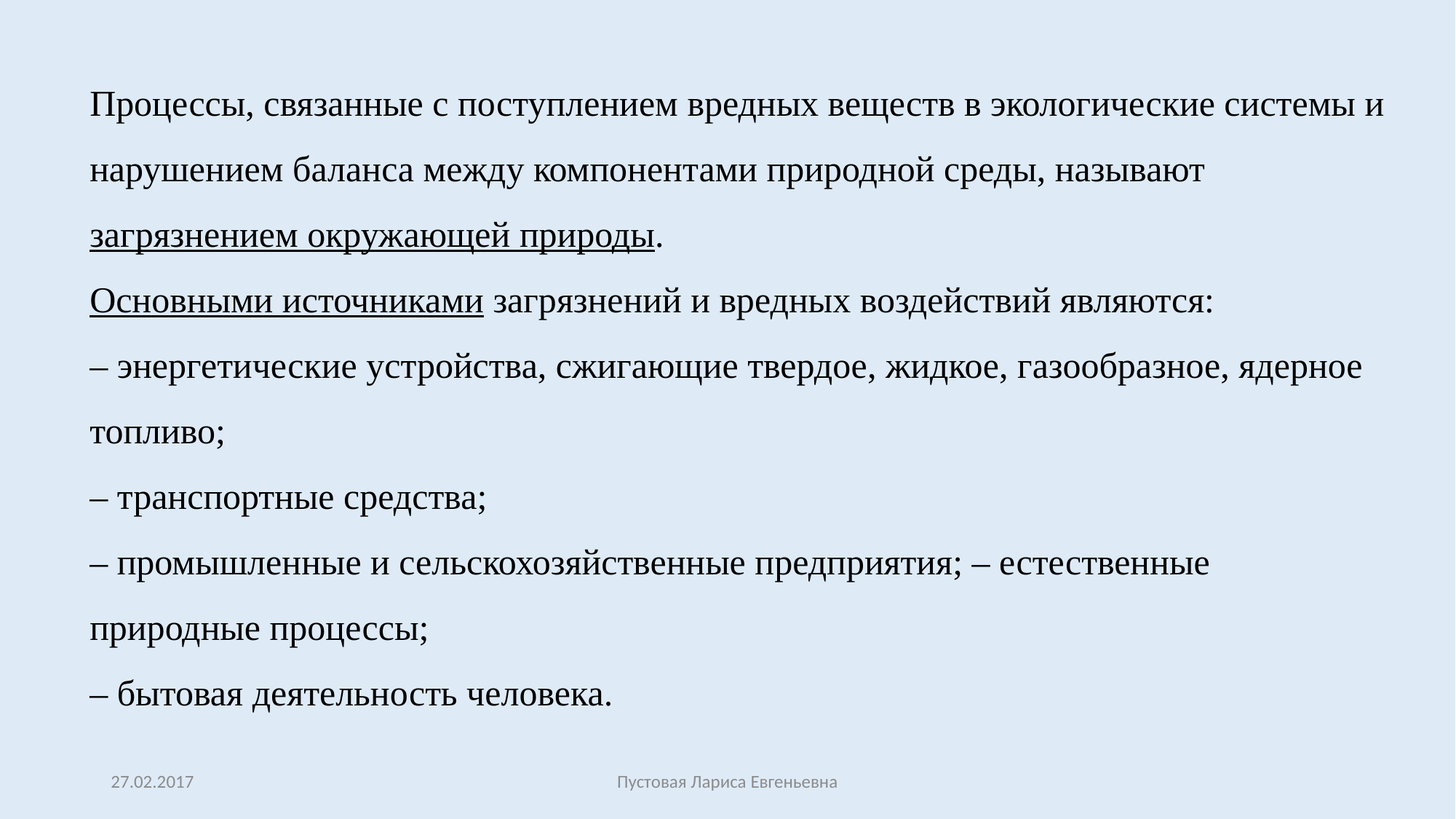

# Процессы, связанные с поступлением вредных веществ в экологические системы и нарушением баланса между компонентами природной среды, называют загрязнением окружающей природы. Основными источниками загрязнений и вредных воздействий являются: – энергетические устройства, сжигающие твердое, жидкое, газообразное, ядерное топливо; – транспортные средства; – промышленные и сельскохозяйственные предприятия; – естественные природные процессы; – бытовая деятельность человека.
27.02.2017
Пустовая Лариса Евгеньевна